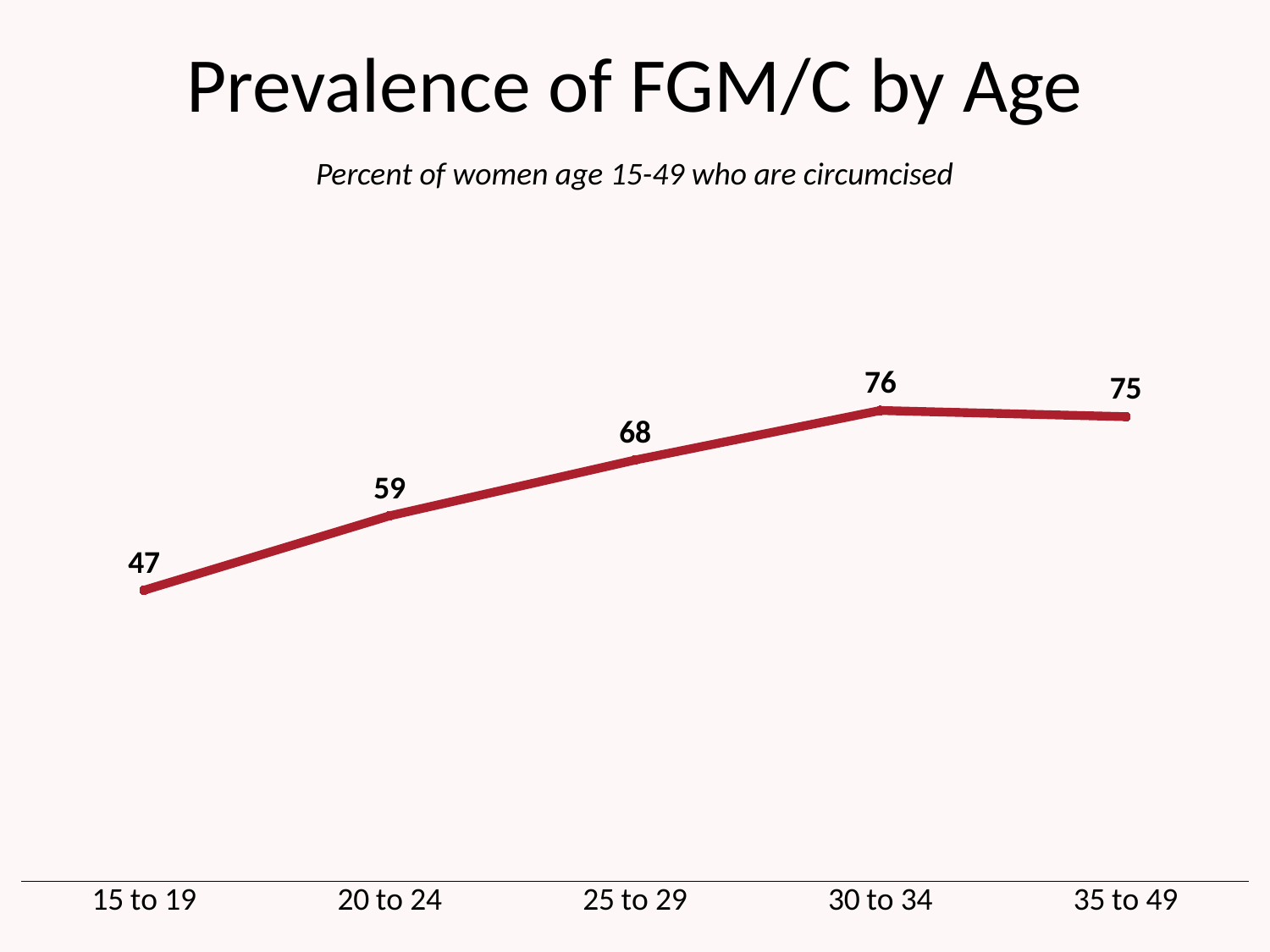

# Prevalence of FGM/C by Age
Percent of women age 15-49 who are circumcised

### Chart

| Category | Series 1 |
|---|---|
| 15 to 19 | 47.0 |
| 20 to 24 | 59.0 |
| 25 to 29 | 68.0 |
| 30 to 34 | 76.0 |
| 35 to 49 | 75.0 |